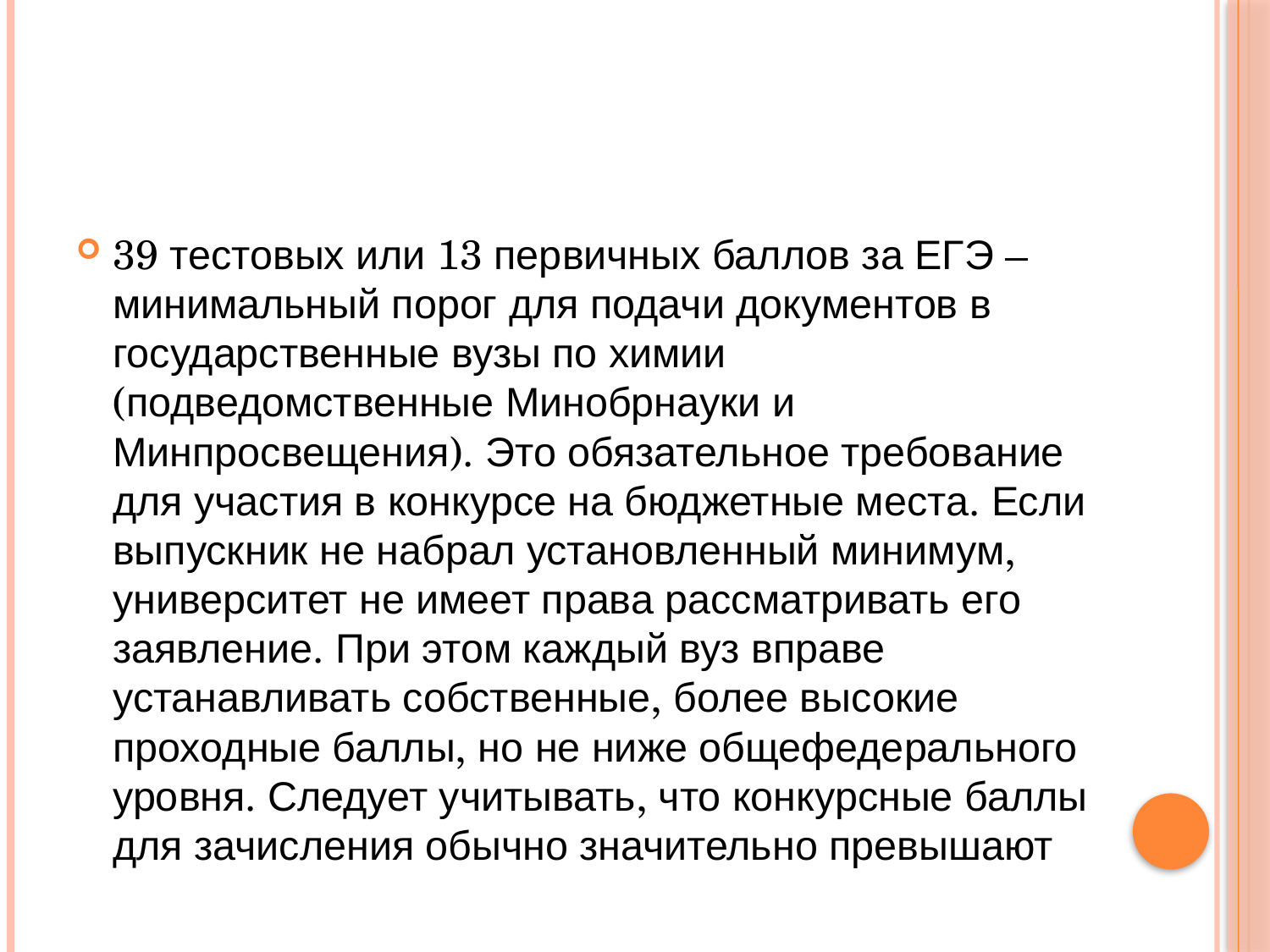

#
39 тестовых или 13 первичных баллов за ЕГЭ – минимальный порог для подачи документов в государственные вузы по химии (подведомственные Минобрнауки и Минпросвещения). Это обязательное требование для участия в конкурсе на бюджетные места. Если выпускник не набрал установленный минимум, университет не имеет права рассматривать его заявление. При этом каждый вуз вправе устанавливать собственные, более высокие проходные баллы, но не ниже общефедерального уровня. Следует учитывать, что конкурсные баллы для зачисления обычно значительно превышают